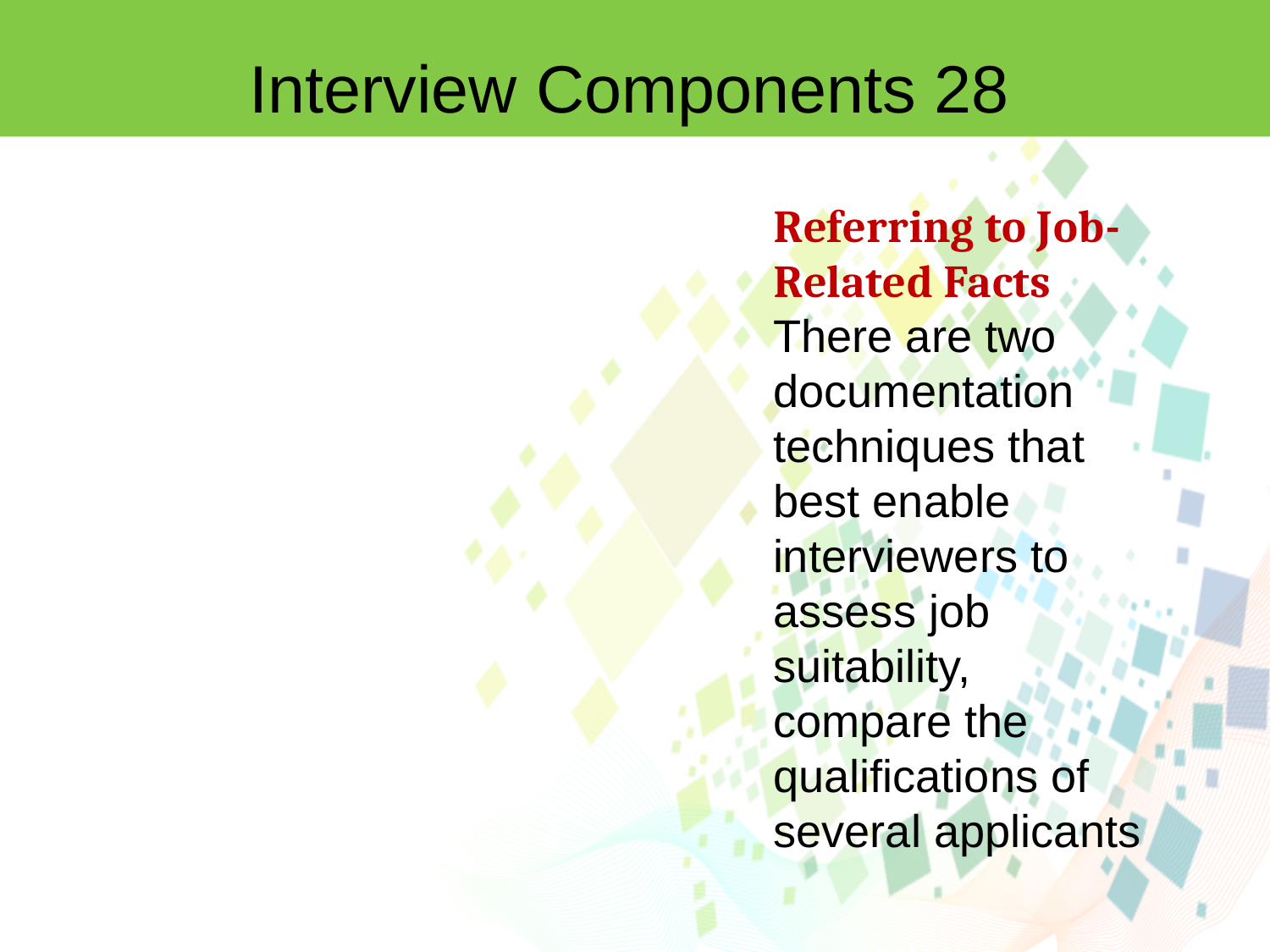

Interview Components 28
Referring to Job-Related Facts
There are two documentation techniques that best enable interviewers to assess job
suitability, compare the qualifications of several applicants